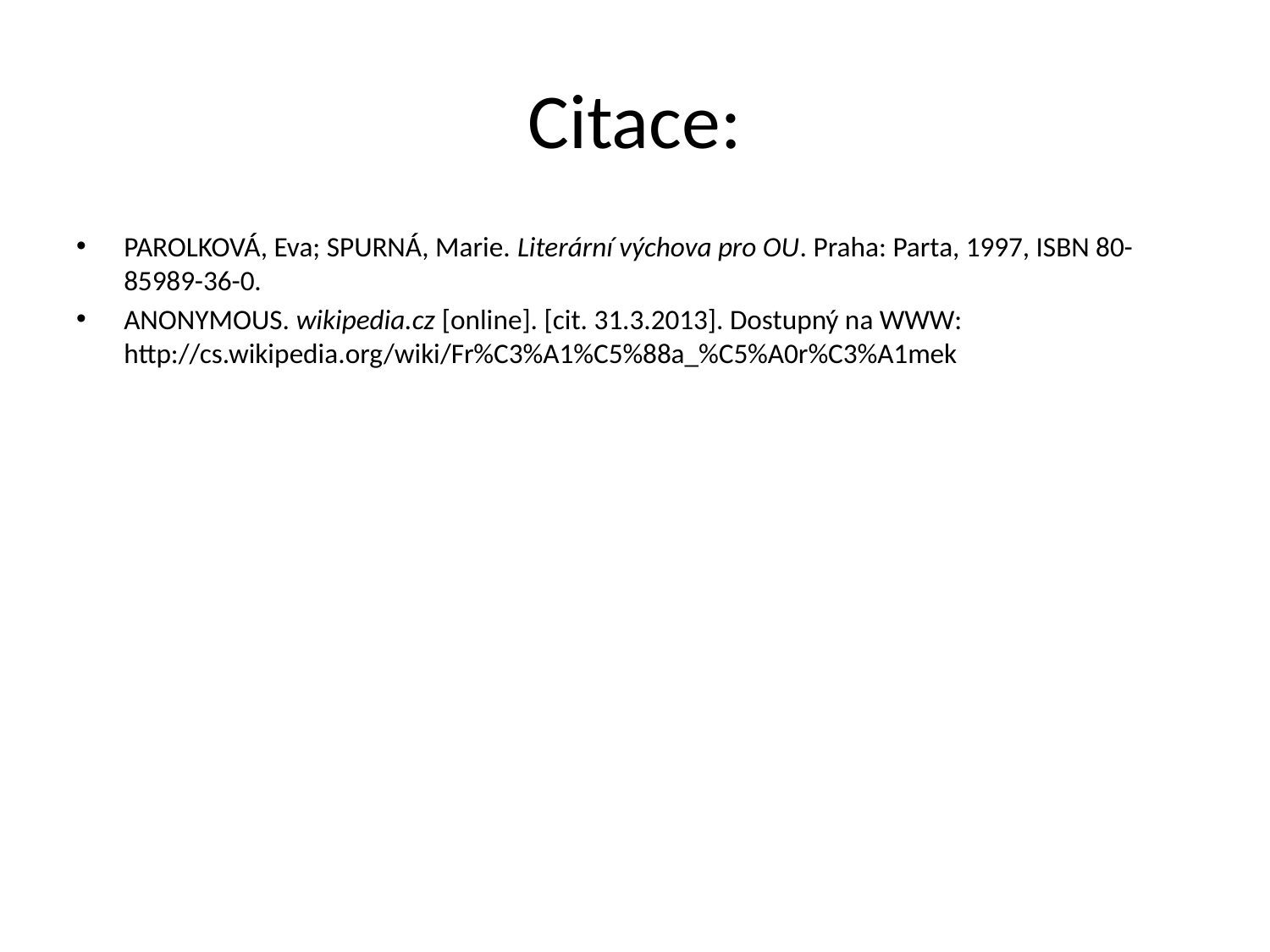

# Citace:
PAROLKOVÁ, Eva; SPURNÁ, Marie. Literární výchova pro OU. Praha: Parta, 1997, ISBN 80-85989-36-0.
ANONYMOUS. wikipedia.cz [online]. [cit. 31.3.2013]. Dostupný na WWW: http://cs.wikipedia.org/wiki/Fr%C3%A1%C5%88a_%C5%A0r%C3%A1mek